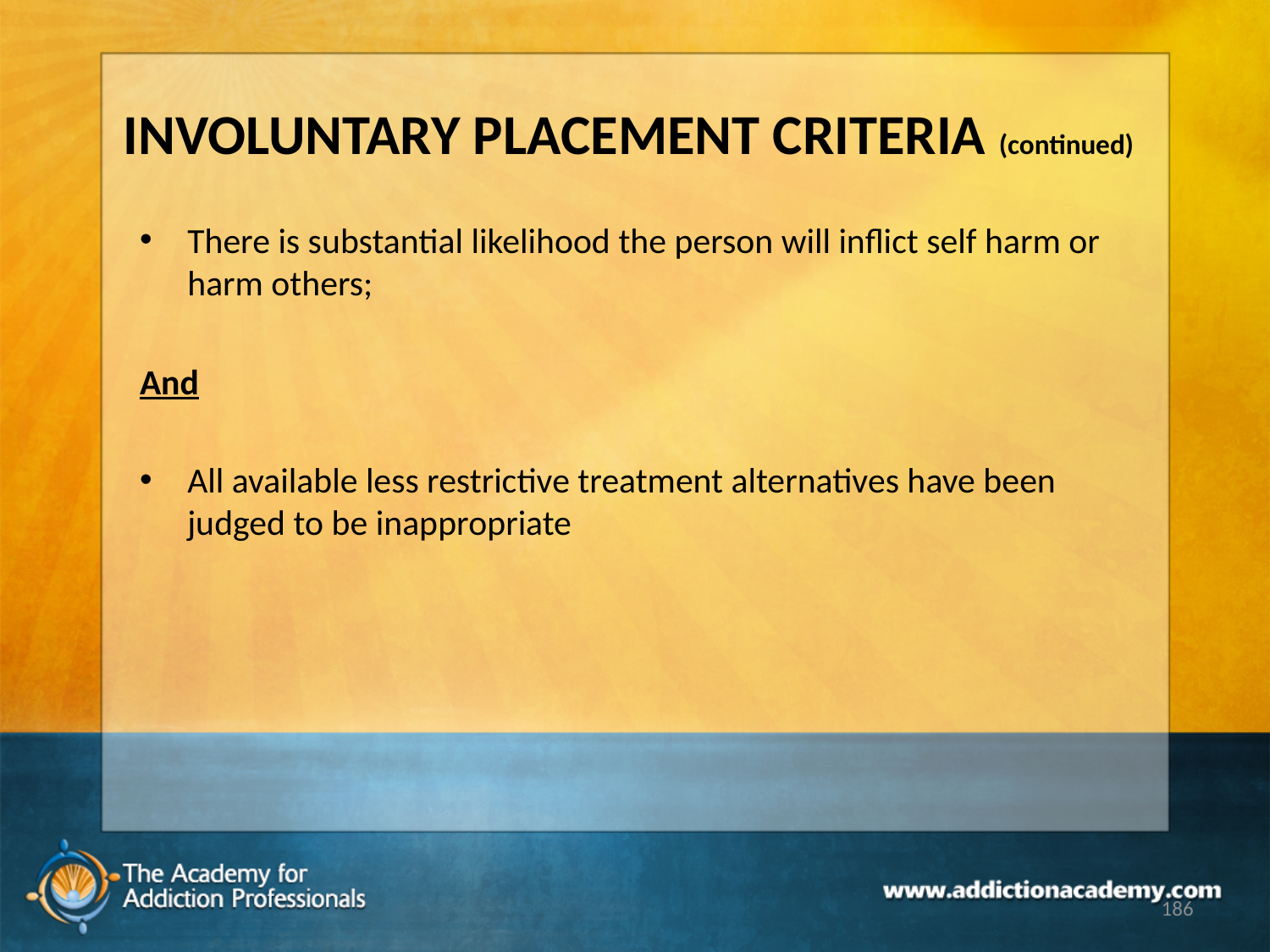

# INVOLUNTARY PLACEMENT CRITERIA (continued)
There is substantial likelihood the person will inflict self harm or harm others;

And

All available less restrictive treatment alternatives have been judged to be inappropriate
186